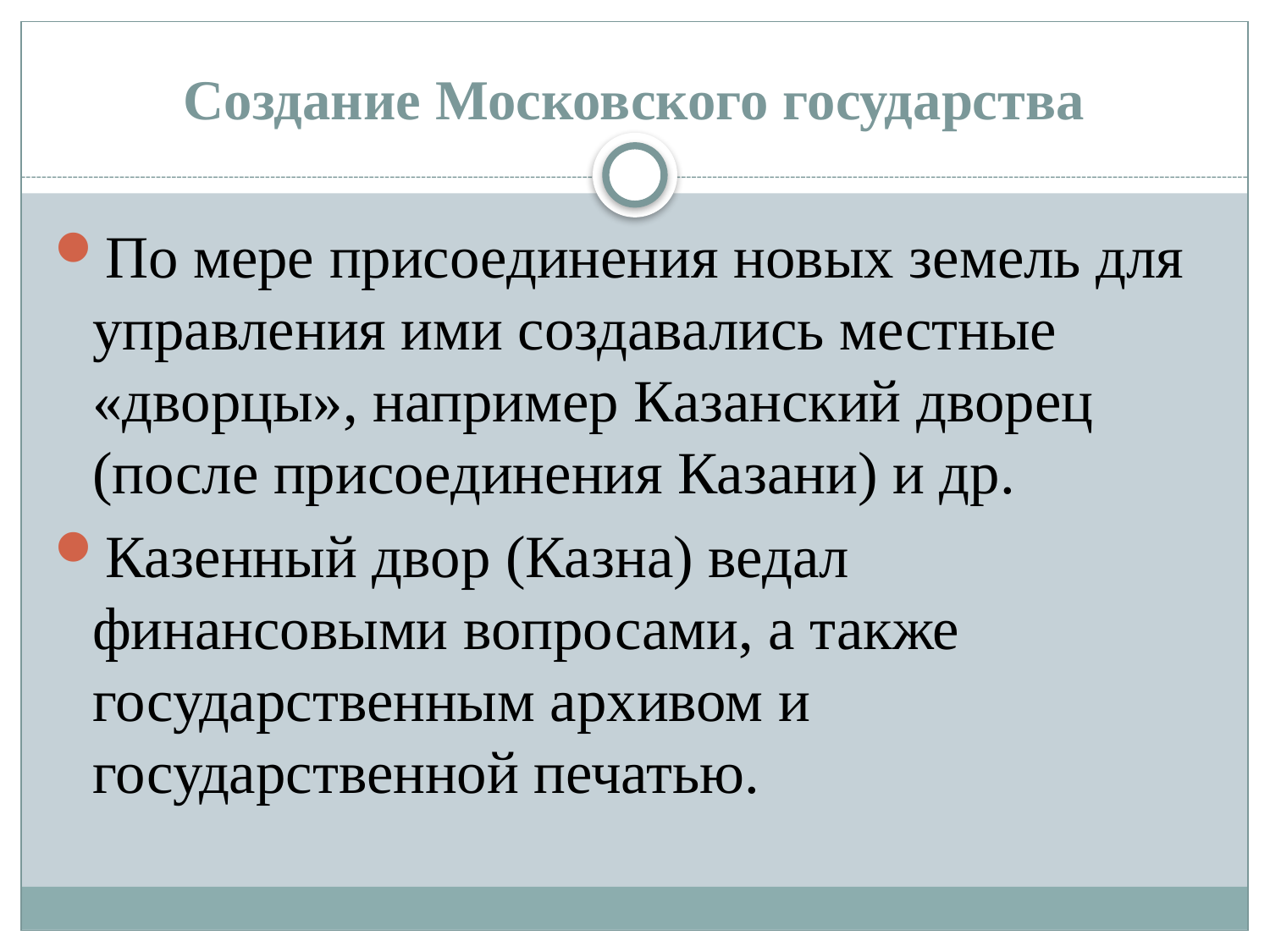

# Создание Московского государства
По мере присоединения новых земель для управления ими создавались местные «дворцы», например Казанский дворец (после присоединения Казани) и др.
Казенный двор (Казна) ведал финансовыми вопросами, а также государственным архивом и государственной печатью.